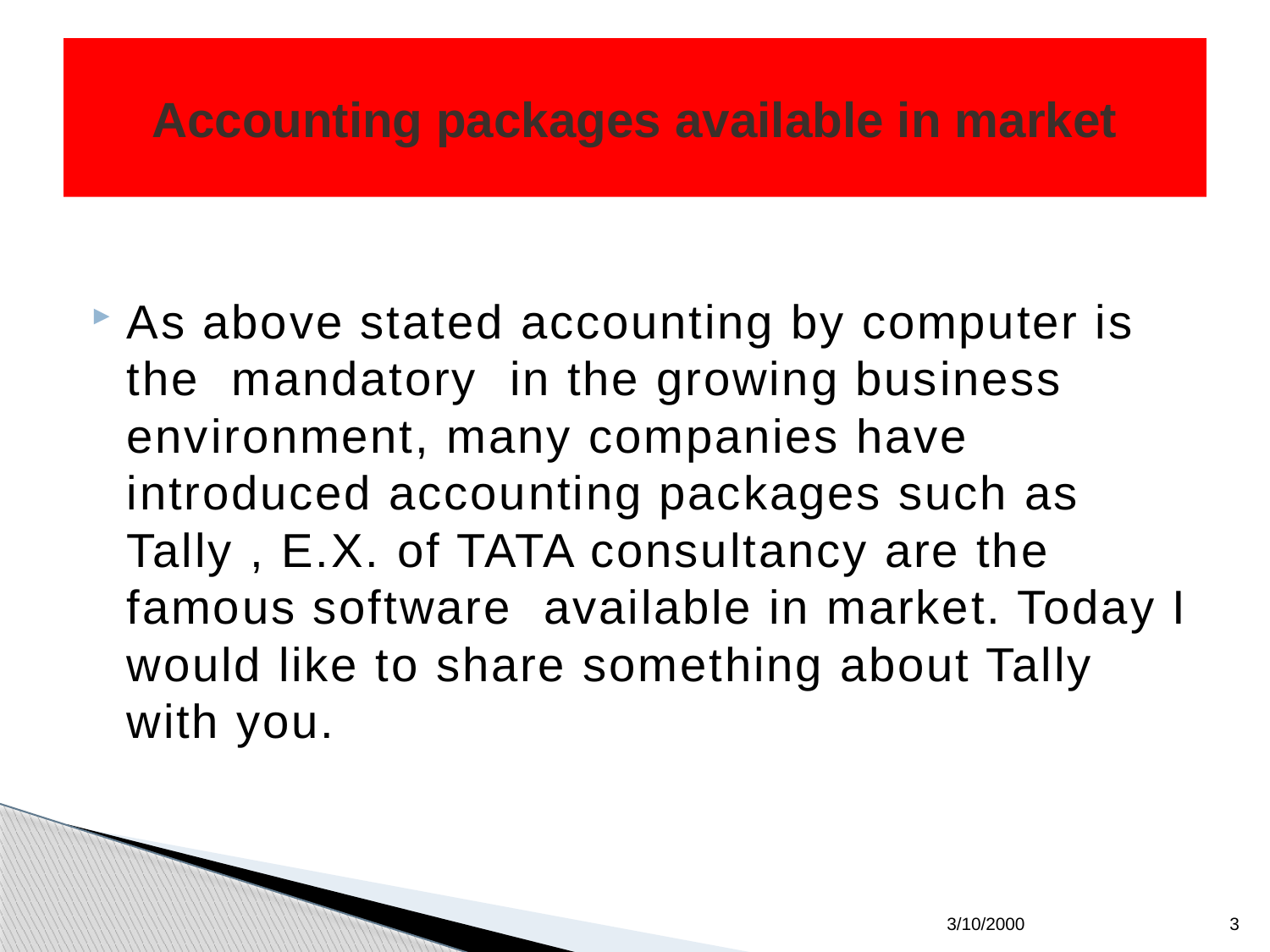

# Accounting packages available in market
As above stated accounting by computer is the  mandatory  in the growing business environment, many companies have introduced accounting packages such as Tally , E.X. of TATA consultancy are the famous software  available in market. Today I would like to share something about Tally with you.
3/10/2000
3